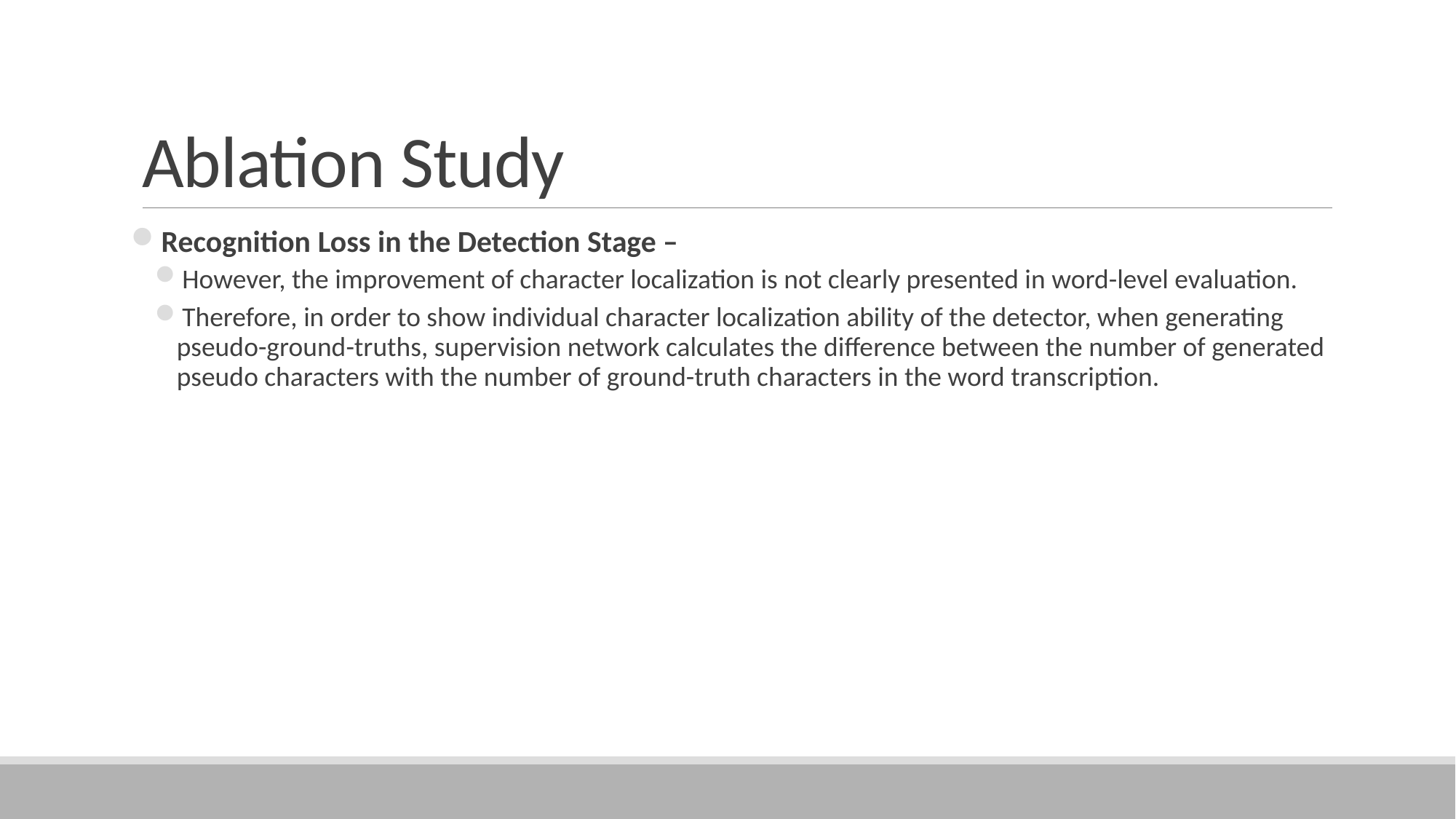

# Ablation Study
Recognition Loss in the Detection Stage –
However, the improvement of character localization is not clearly presented in word-level evaluation.
Therefore, in order to show individual character localization ability of the detector, when generating pseudo-ground-truths, supervision network calculates the diﬀerence between the number of generated pseudo characters with the number of ground-truth characters in the word transcription.